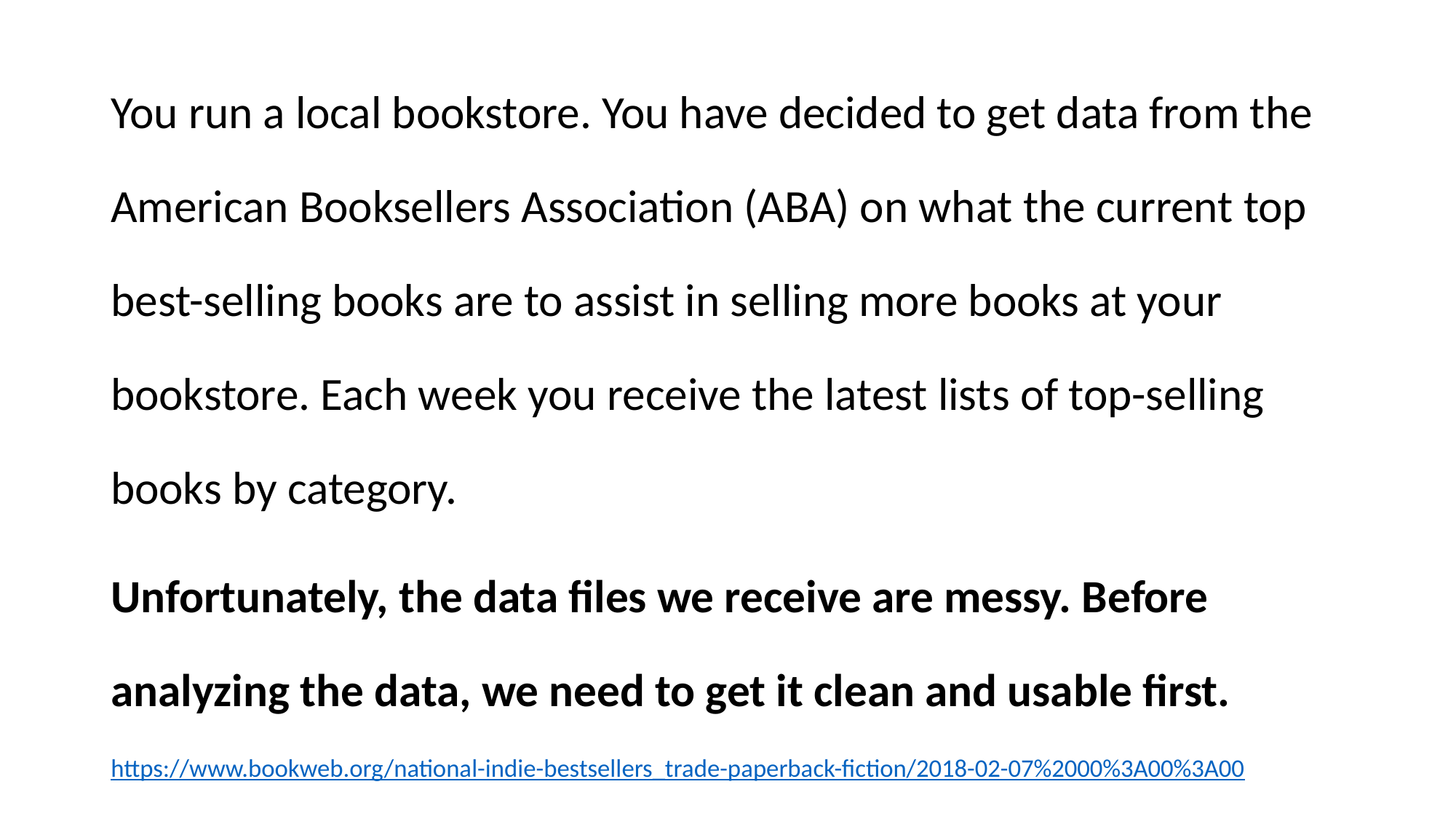

You run a local bookstore. You have decided to get data from the American Booksellers Association (ABA) on what the current top best-selling books are to assist in selling more books at your bookstore. Each week you receive the latest lists of top-selling books by category.
Unfortunately, the data files we receive are messy. Before analyzing the data, we need to get it clean and usable first.
https://www.bookweb.org/national-indie-bestsellers_trade-paperback-fiction/2018-02-07%2000%3A00%3A00